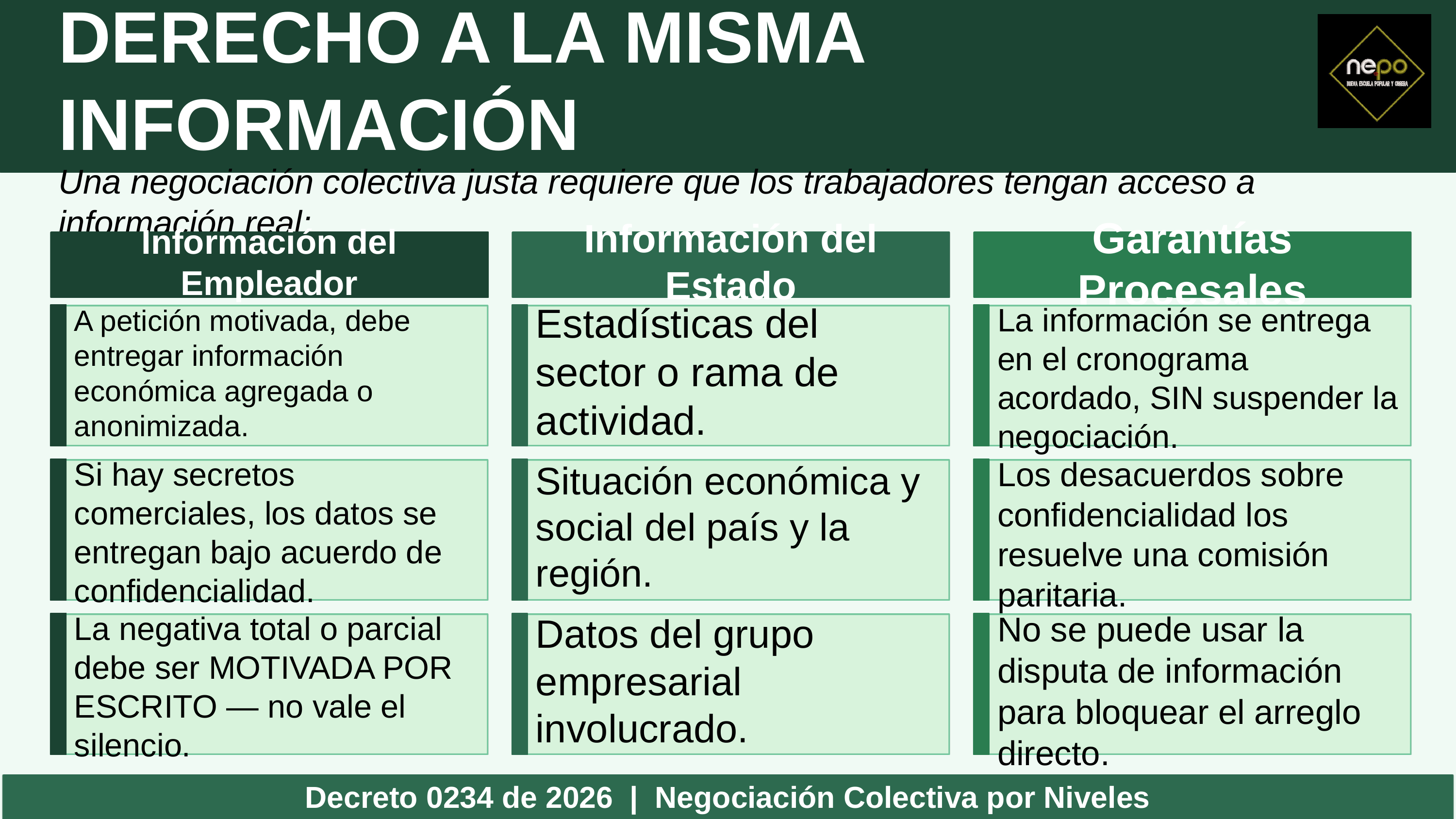

DERECHO A LA MISMA INFORMACIÓN

Una negociación colectiva justa requiere que los trabajadores tengan acceso a información real:

Garantías Procesales

Información del Estado

Información del Empleador

Estadísticas del sector o rama de actividad.

La información se entrega en el cronograma acordado, SIN suspender la negociación.

A petición motivada, debe entregar información económica agregada o anonimizada.

Si hay secretos comerciales, los datos se entregan bajo acuerdo de confidencialidad.

Situación económica y social del país y la región.

Los desacuerdos sobre confidencialidad los resuelve una comisión paritaria.

La negativa total o parcial debe ser MOTIVADA POR ESCRITO — no vale el silencio.

Datos del grupo empresarial involucrado.

No se puede usar la disputa de información para bloquear el arreglo directo.

Decreto 0234 de 2026  |  Negociación Colectiva por Niveles